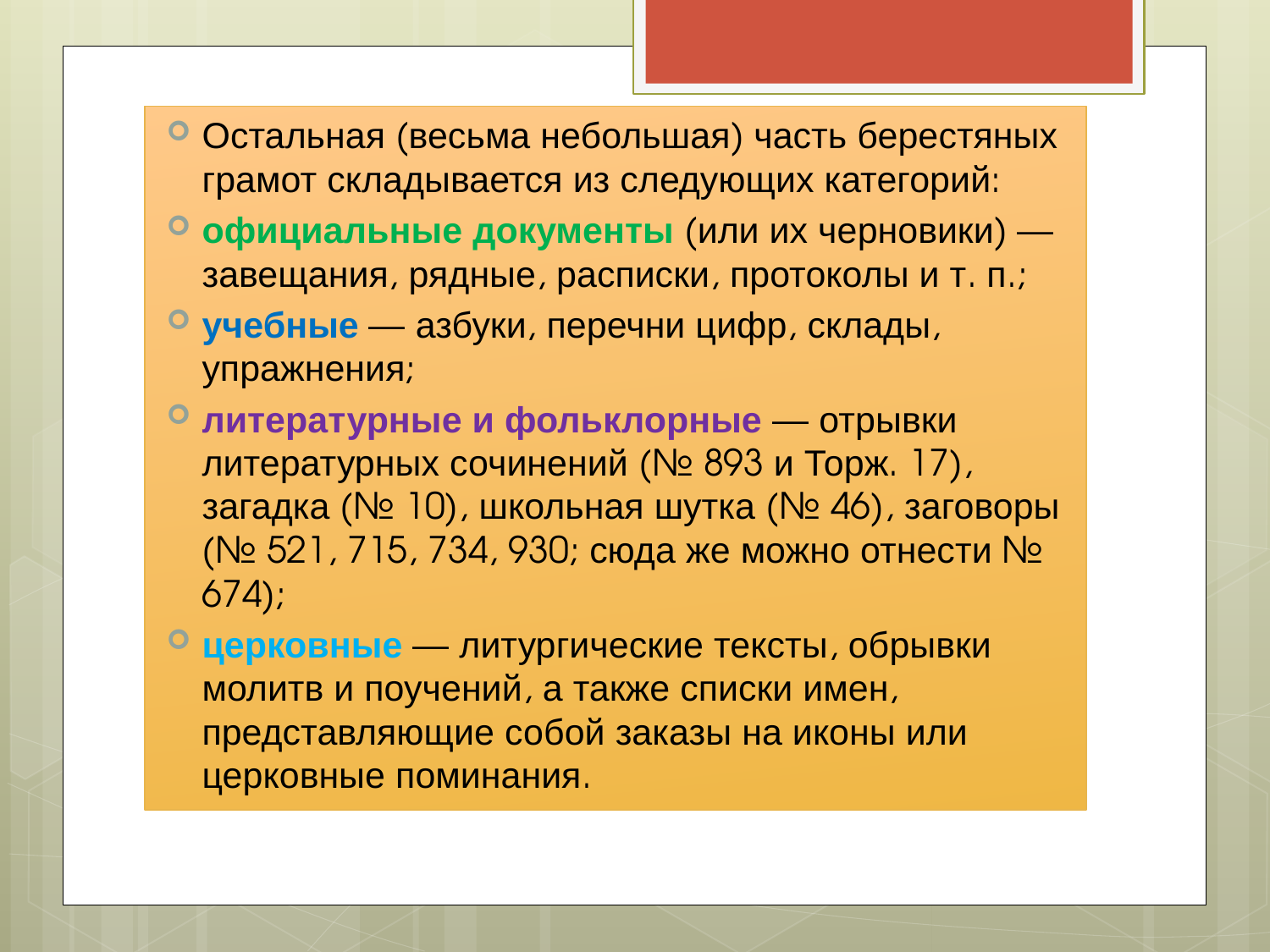

Остальная (весьма небольшая) часть берестяных грамот складывается из следующих категорий:
официальные документы (или их черновики) — завещания, рядные, расписки, протоколы и т. п.;
учебные — азбуки, перечни цифр, склады, упражнения;
литературные и фольклорные — отрывки литературных сочинений (№ 893 и Торж. 17), загадка (№ 10), школьная шутка (№ 46), заговоры (№ 521, 715, 734, 930; сюда же можно отнести № 674);
церковные — литургические тексты, обрывки молитв и поучений, а также списки имен, представляющие собой заказы на иконы или церковные поминания.